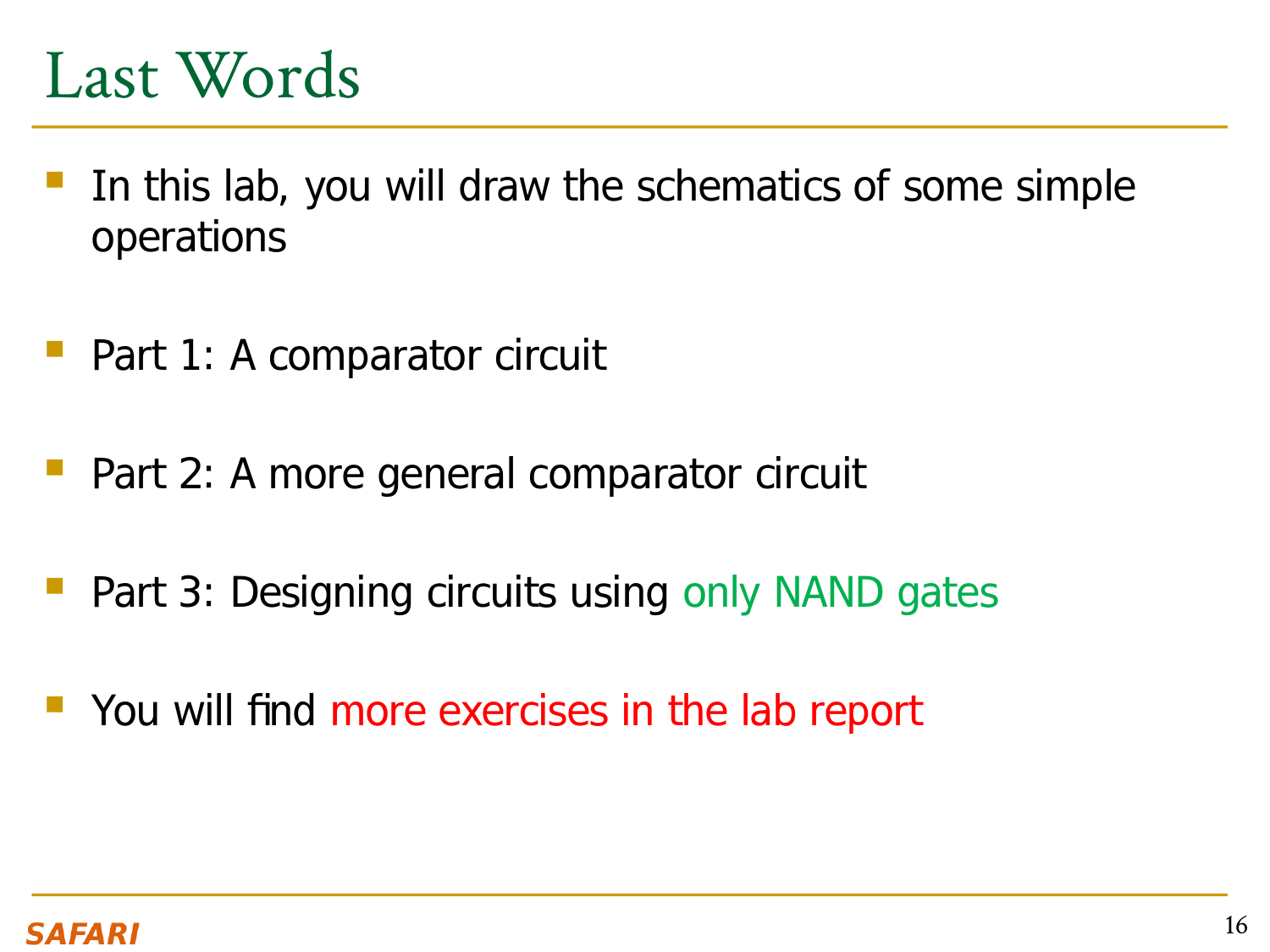

# Last Words
In this lab, you will draw the schematics of some simple operations

Part 1: A comparator circuit

Part 2: A more general comparator circuit

Part 3: Designing circuits using only NAND gates

You will find more exercises in the lab report
16